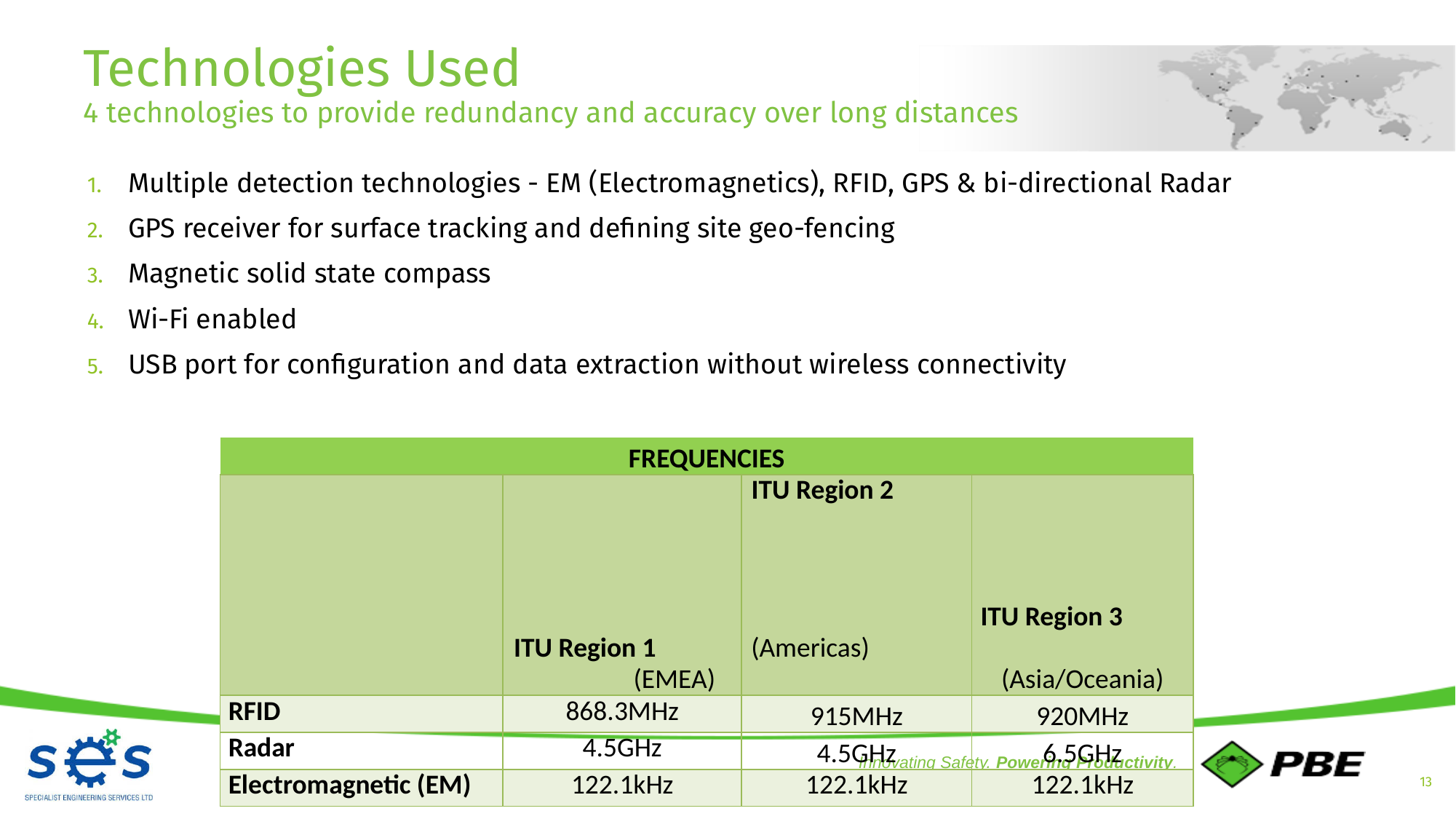

# Technologies Used 4 technologies to provide redundancy and accuracy over long distances
Multiple detection technologies - EM (Electromagnetics), RFID, GPS & bi-directional Radar
GPS receiver for surface tracking and defining site geo-fencing
Magnetic solid state compass
Wi-Fi enabled
USB port for configuration and data extraction without wireless connectivity

| FREQUENCIES |  |  |  |
| --- | --- | --- | --- |
|  | ITU Region 1 (EMEA) | ITU Region 2 (Americas) | ITU Region 3 (Asia/Oceania) |
| RFID | 868.3MHz | 915MHz | 920MHz |
| Radar | 4.5GHz | 4.5GHz | 6.5GHz |
| Electromagnetic (EM) | 122.1kHz | 122.1kHz | 122.1kHz |
13